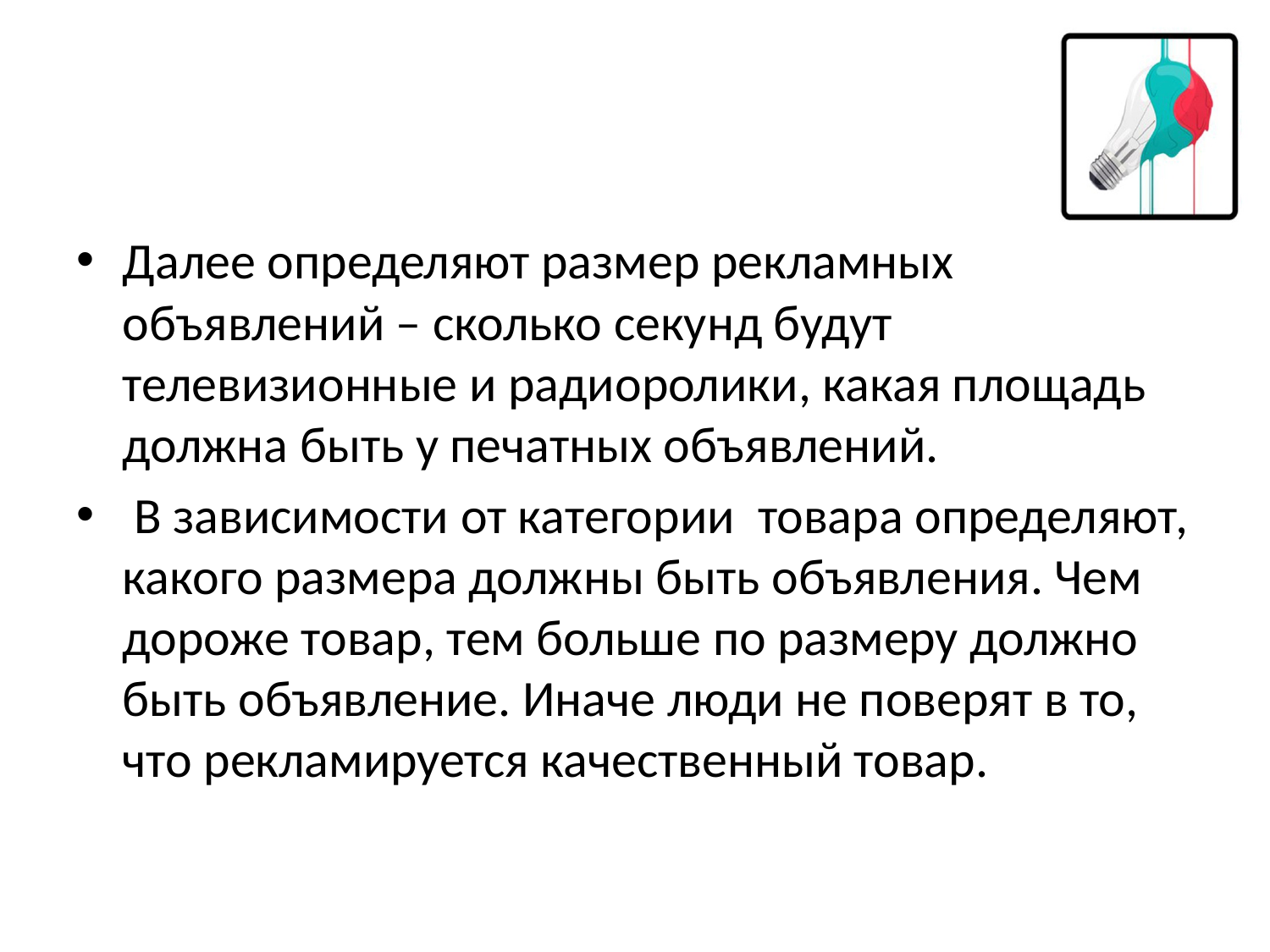

Далее определяют размер рекламных объявлений – сколько секунд будут телевизионные и радиоролики, какая площадь должна быть у печатных объявлений.
 В зависимости от категории  товара определяют, какого размера должны быть объявления. Чем дороже товар, тем больше по размеру должно быть объявление. Иначе люди не поверят в то, что рекламируется качественный товар.